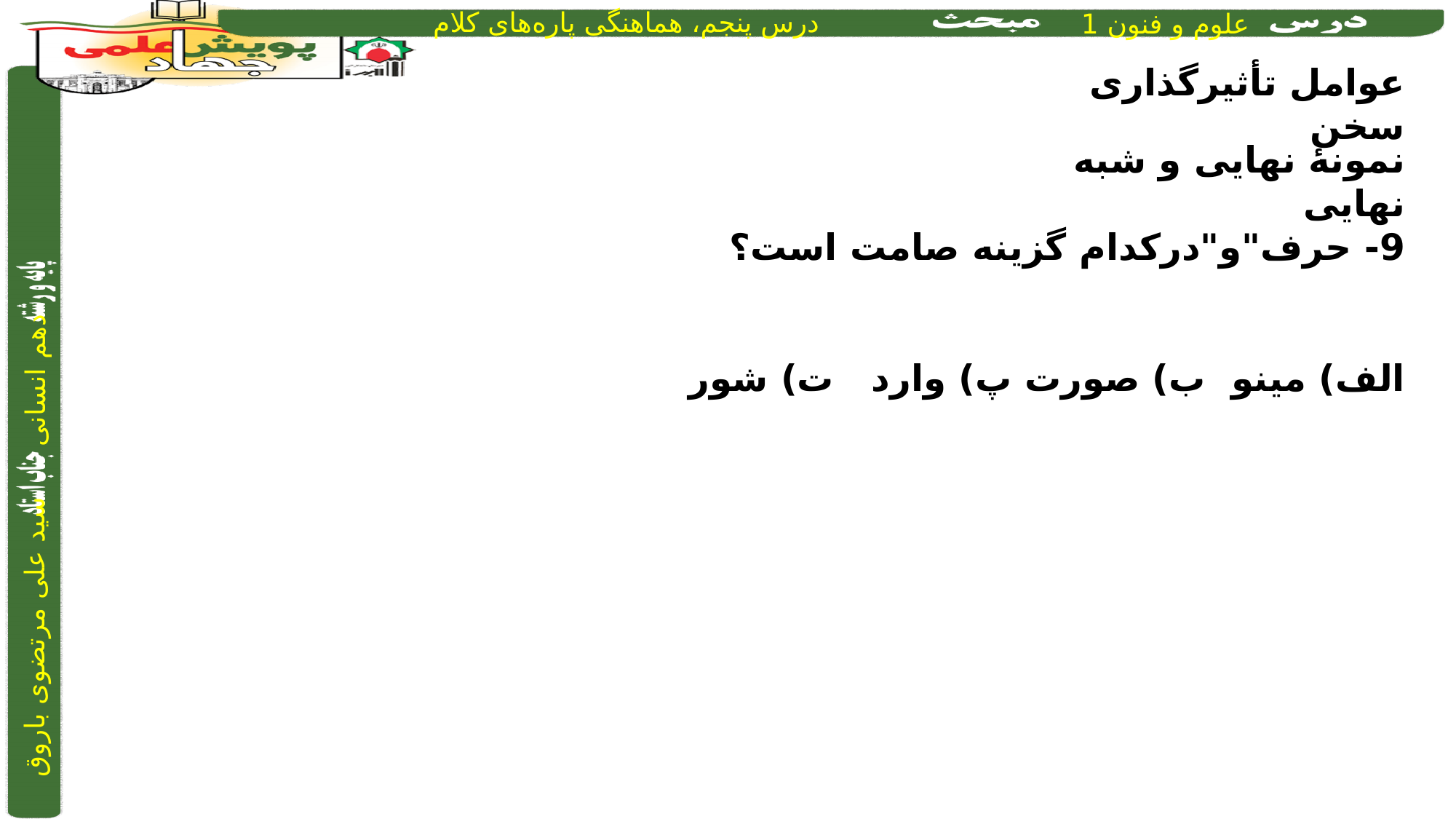

عوامل تأثیرگذاری سخن

9- حرف"و"درکدام گزينه صامت است؟

الف) مینو  	ب) صورت	 پ) وارد		  ت) شور
نمونۀ نهایی و شبه نهایی